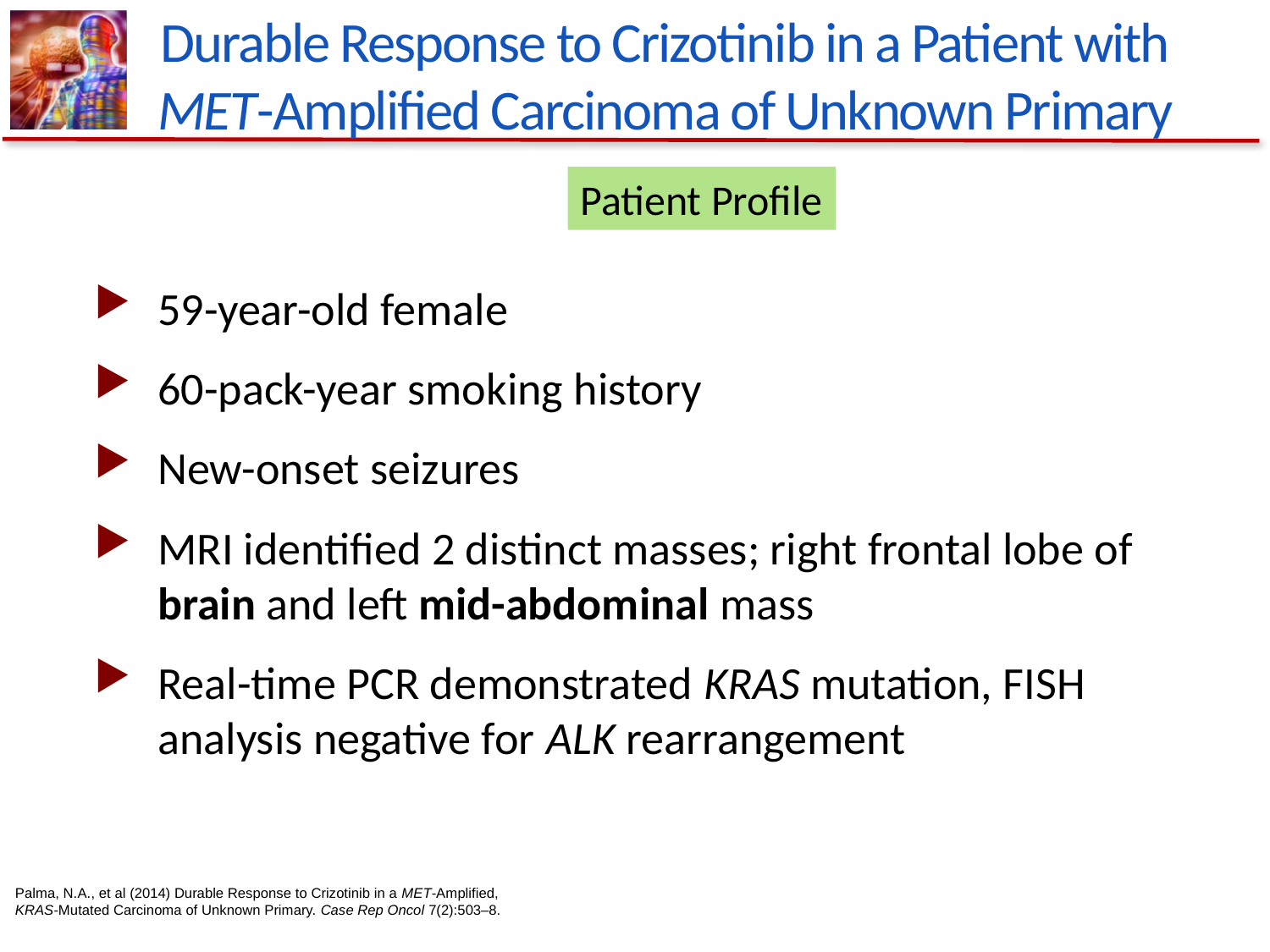

# Durable Response to Crizotinib in a Patient with MET-Amplified Carcinoma of Unknown Primary
Patient Profile
59-year-old female
60-pack-year smoking history
New-onset seizures
MRI identified 2 distinct masses; right frontal lobe of brain and left mid-abdominal mass
Real-time PCR demonstrated KRAS mutation, FISH analysis negative for ALK rearrangement

Palma, N.A., et al (2014) Durable Response to Crizotinib in a MET-Amplified, KRAS-Mutated Carcinoma of Unknown Primary. Case Rep Oncol 7(2):503–8.